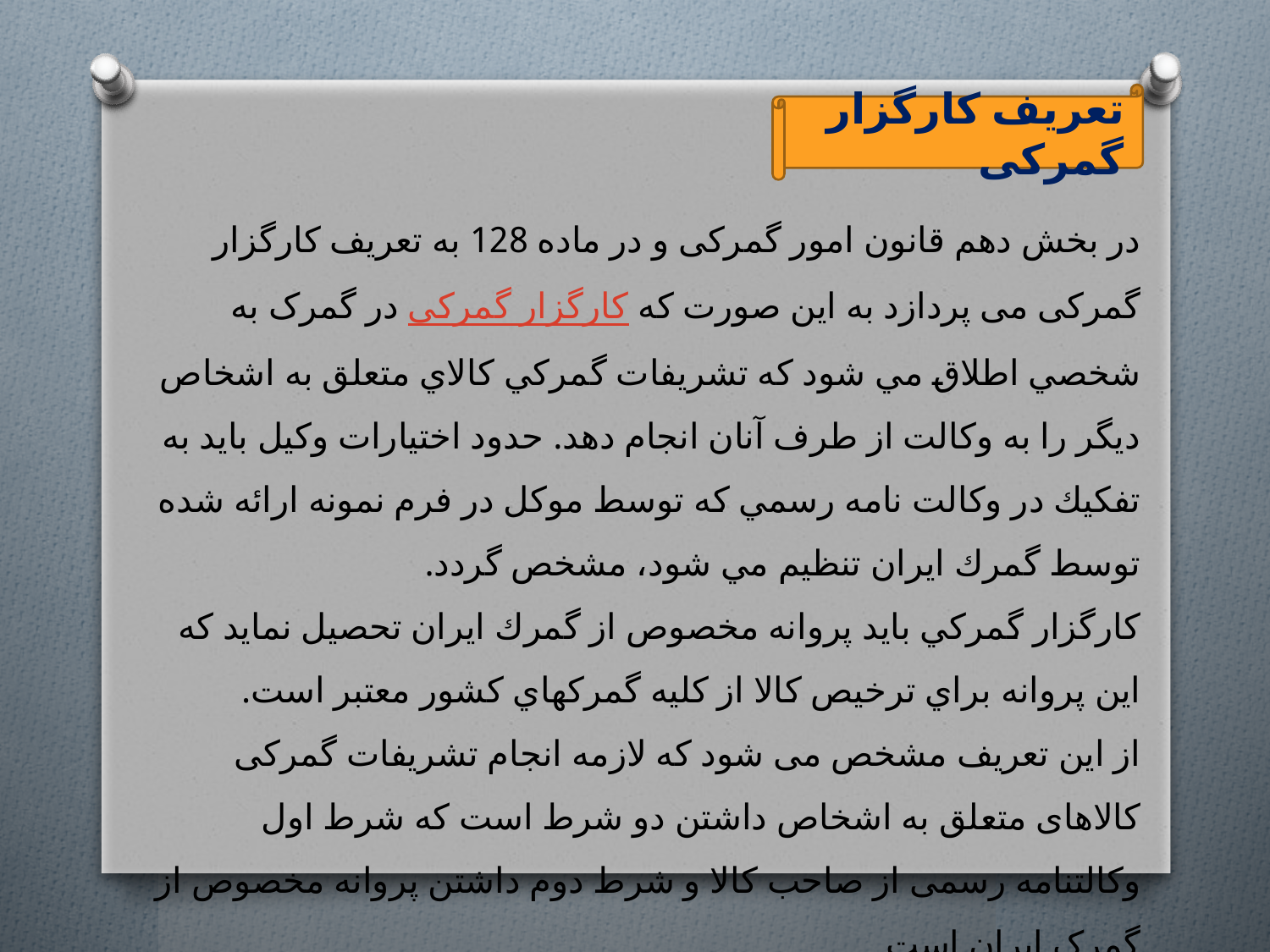

تعریف کارگزار گمرکی
در بخش دهم قانون امور گمرکی و در ماده 128 به تعریف کارگزار گمرکی می پردازد به این صورت که کارگزار گمرکی در گمرک به شخصي اطلاق مي شود كه تشريفات گمركي كالاي متعلق به اشخاص ديگر را به وكالت از طرف آنان انجام دهد. حدود اختيارات وكيل بايد به تفكيك در وكالت نامه رسمي كه توسط موكل در فرم نمونه ارائه شده توسط گمرك ايران تنظيم مي شود، مشخص گردد.
كارگزار گمركي بايد پروانه مخصوص از گمرك ايران تحصيل نمايد كه اين پروانه براي ترخيص كالا از كليه گمركهاي كشور معتبر است.
از این تعریف مشخص می شود که لازمه انجام تشریفات گمرکی کالاهای متعلق به اشخاص داشتن دو شرط است که شرط اول وکالتنامه رسمی از صاحب کالا و شرط دوم داشتن پروانه مخصوص از گمرک ایران است.